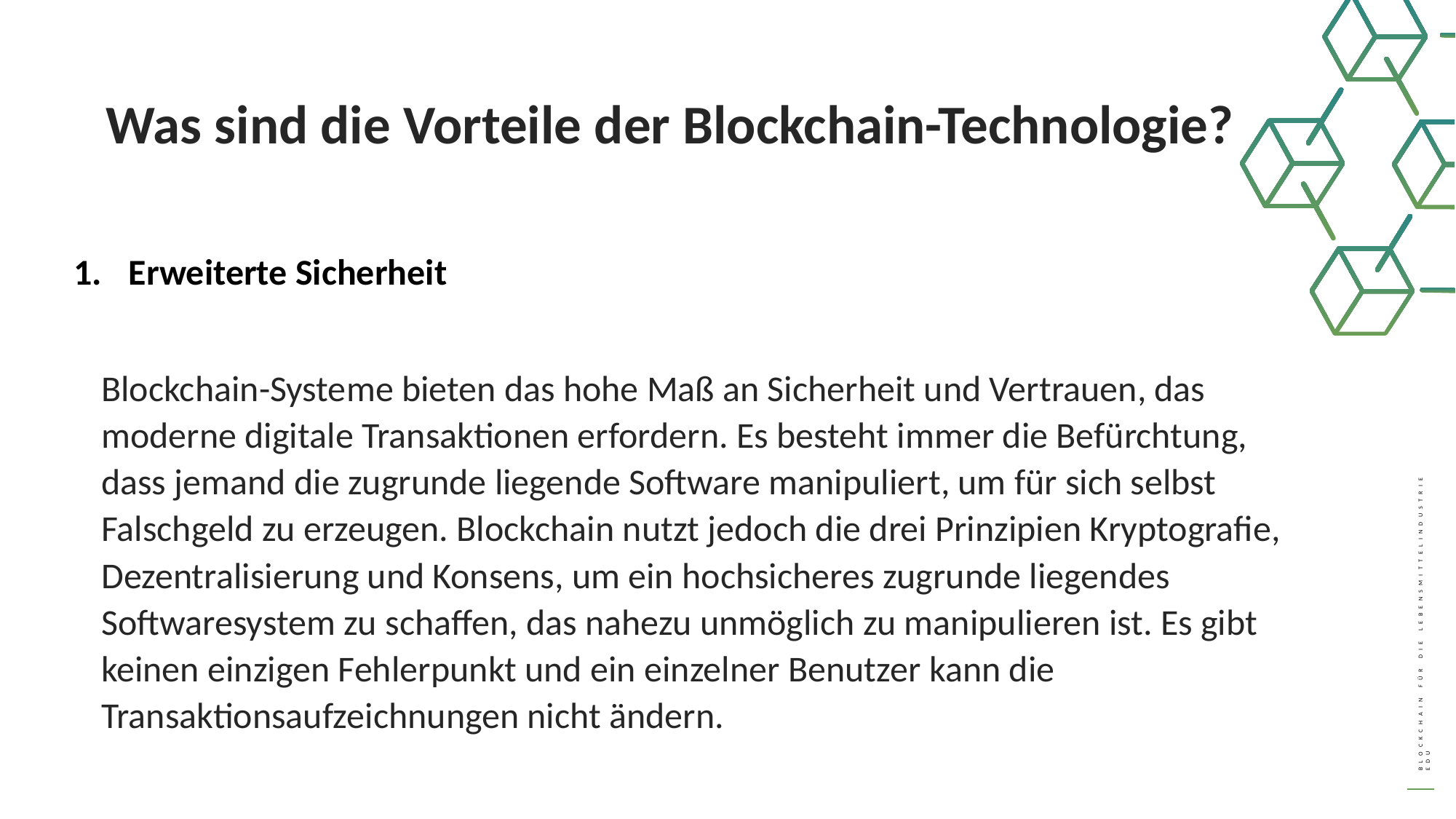

Was sind die Vorteile der Blockchain-Technologie?
Erweiterte Sicherheit

	Blockchain-Systeme bieten das hohe Maß an Sicherheit und Vertrauen, das moderne digitale Transaktionen erfordern. Es besteht immer die Befürchtung, dass jemand die zugrunde liegende Software manipuliert, um für sich selbst Falschgeld zu erzeugen. Blockchain nutzt jedoch die drei Prinzipien Kryptografie, Dezentralisierung und Konsens, um ein hochsicheres zugrunde liegendes Softwaresystem zu schaffen, das nahezu unmöglich zu manipulieren ist. Es gibt keinen einzigen Fehlerpunkt und ein einzelner Benutzer kann die Transaktionsaufzeichnungen nicht ändern.